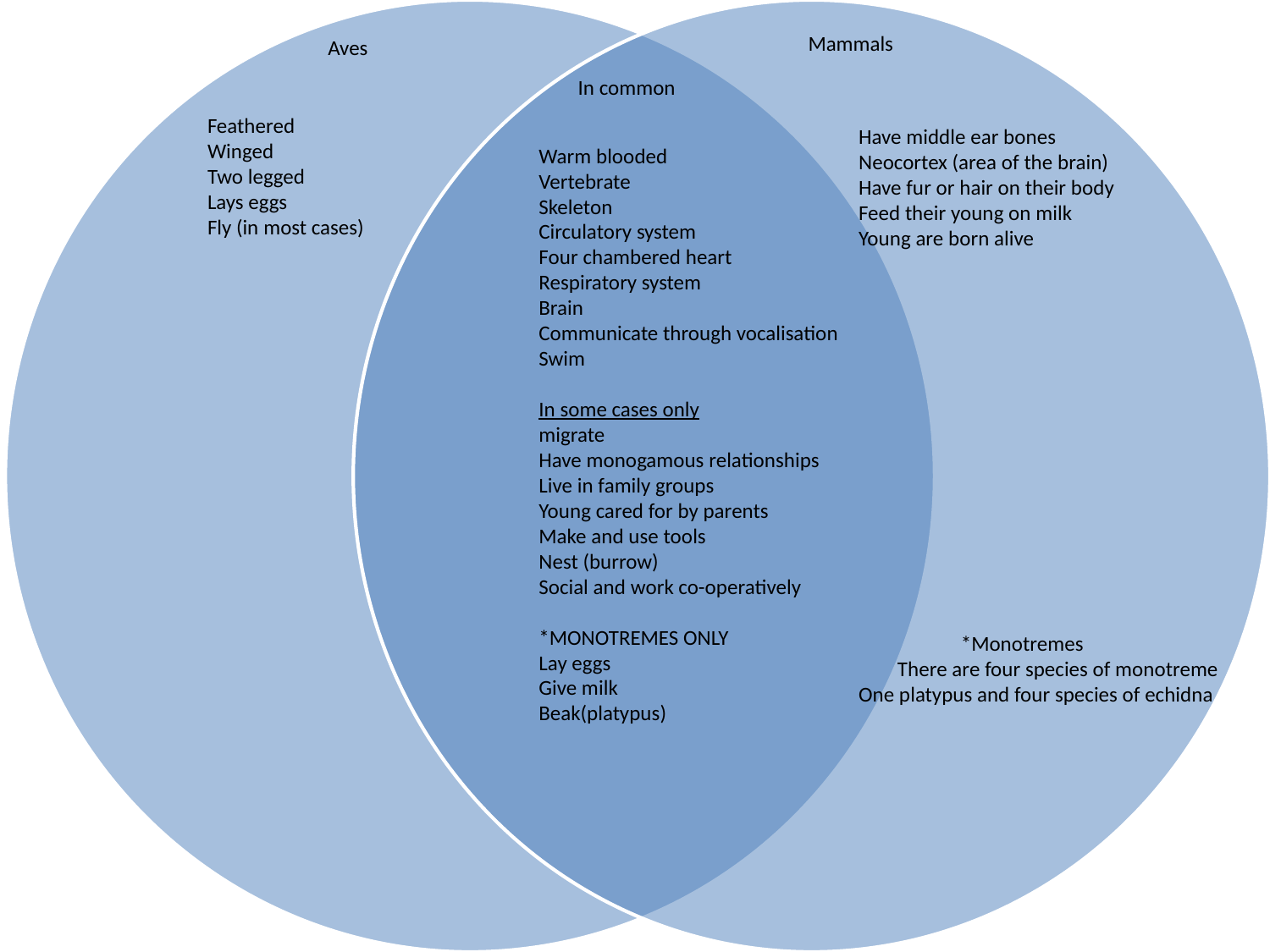

Mammals
Aves
In common
Feathered
Winged
Two legged
Lays eggs
Fly (in most cases)
Have middle ear bones
Neocortex (area of the brain)
Have fur or hair on their body
Feed their young on milk
Young are born alive

                     *Monotremes
        There are four species of monotreme
One platypus and four species of echidna

Warm blooded
Vertebrate
Skeleton
Circulatory system
Four chambered heart
Respiratory system
Brain
Communicate through vocalisation
Swim

In some cases only
migrate
Have monogamous relationships
Live in family groups
Young cared for by parents
Make and use tools
Nest (burrow)
Social and work co-operatively

*MONOTREMES ONLY
Lay eggs
Give milk
Beak(platypus)